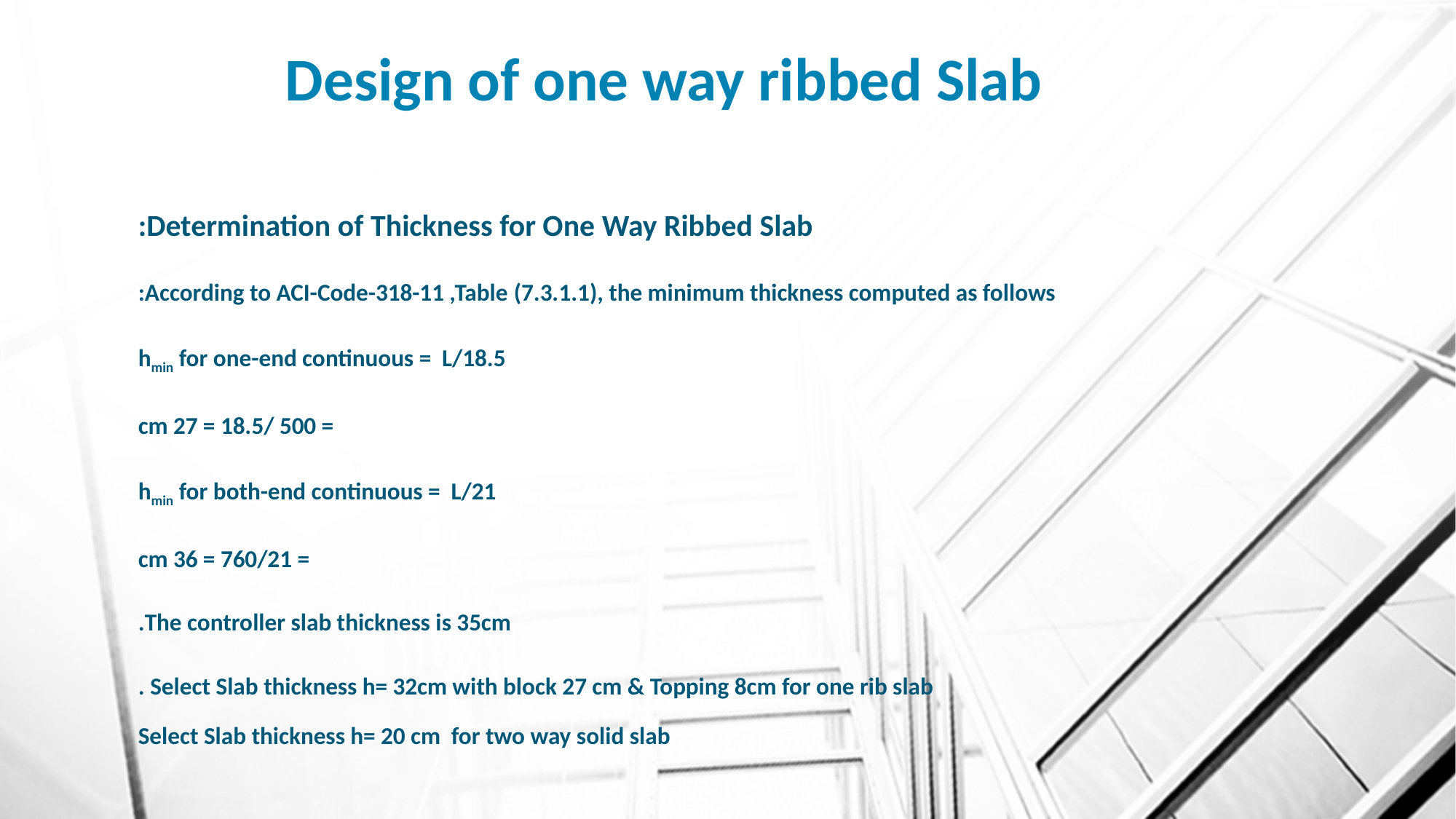

# Design of one way ribbed Slab
Determination of Thickness for One Way Ribbed Slab:
According to ACI-Code-318-11 ,Table (7.3.1.1), the minimum thickness computed as follows:
hmin for one-end continuous =  L/18.5
                                               = 500 /18.5 = 27 cm
hmin for both-end continuous =  L/21
                                                = 760/21 = 36 cm
The controller slab thickness is 35cm.
Select Slab thickness h= 32cm with block 27 cm & Topping 8cm for one rib slab .
Select Slab thickness h= 20 cm  for two way solid slab